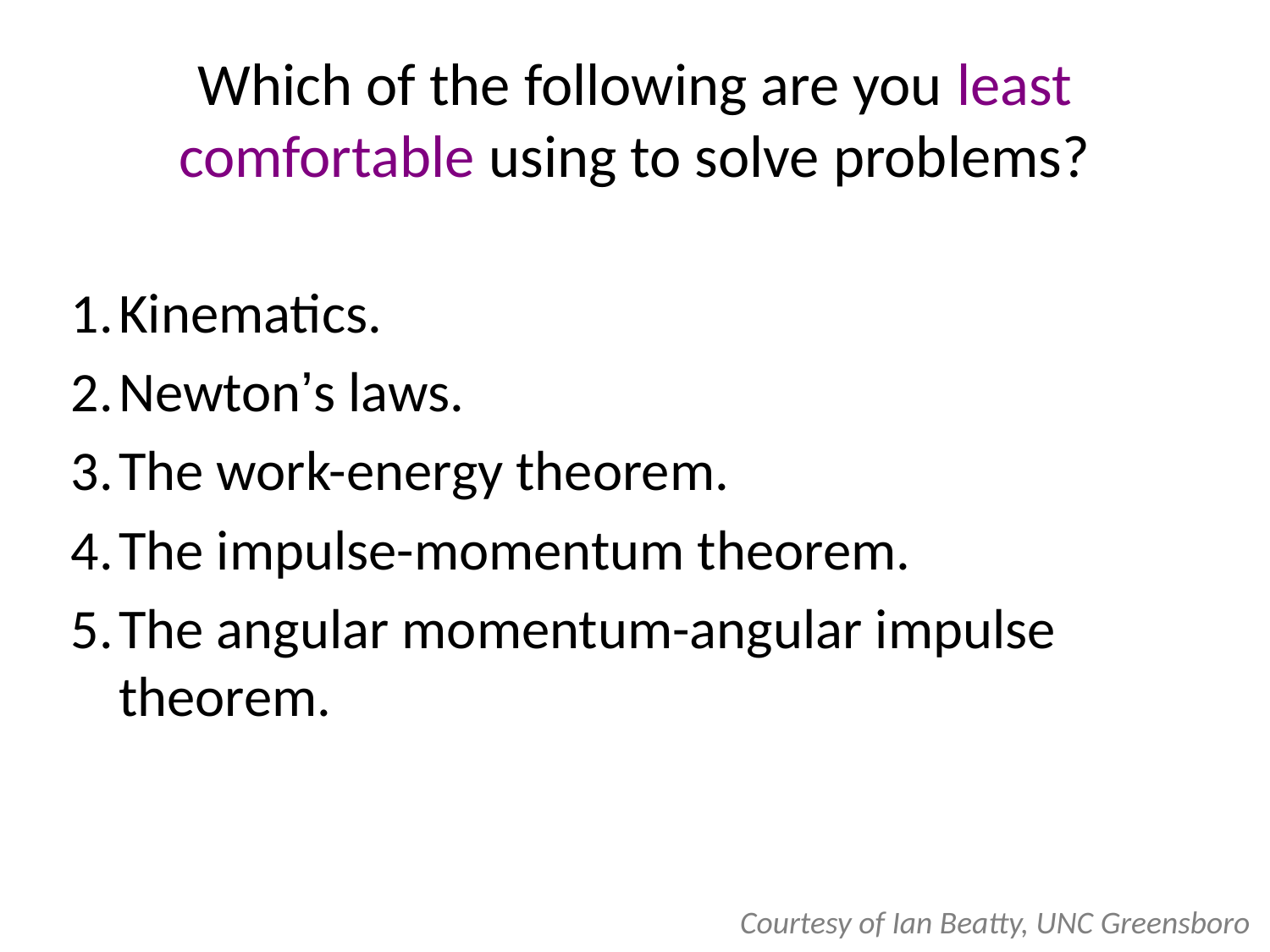

# Which of the following are you least comfortable using to solve problems?
Kinematics.
Newton’s laws.
The work-energy theorem.
The impulse-momentum theorem.
The angular momentum-angular impulse theorem.
Courtesy of Ian Beatty, UNC Greensboro